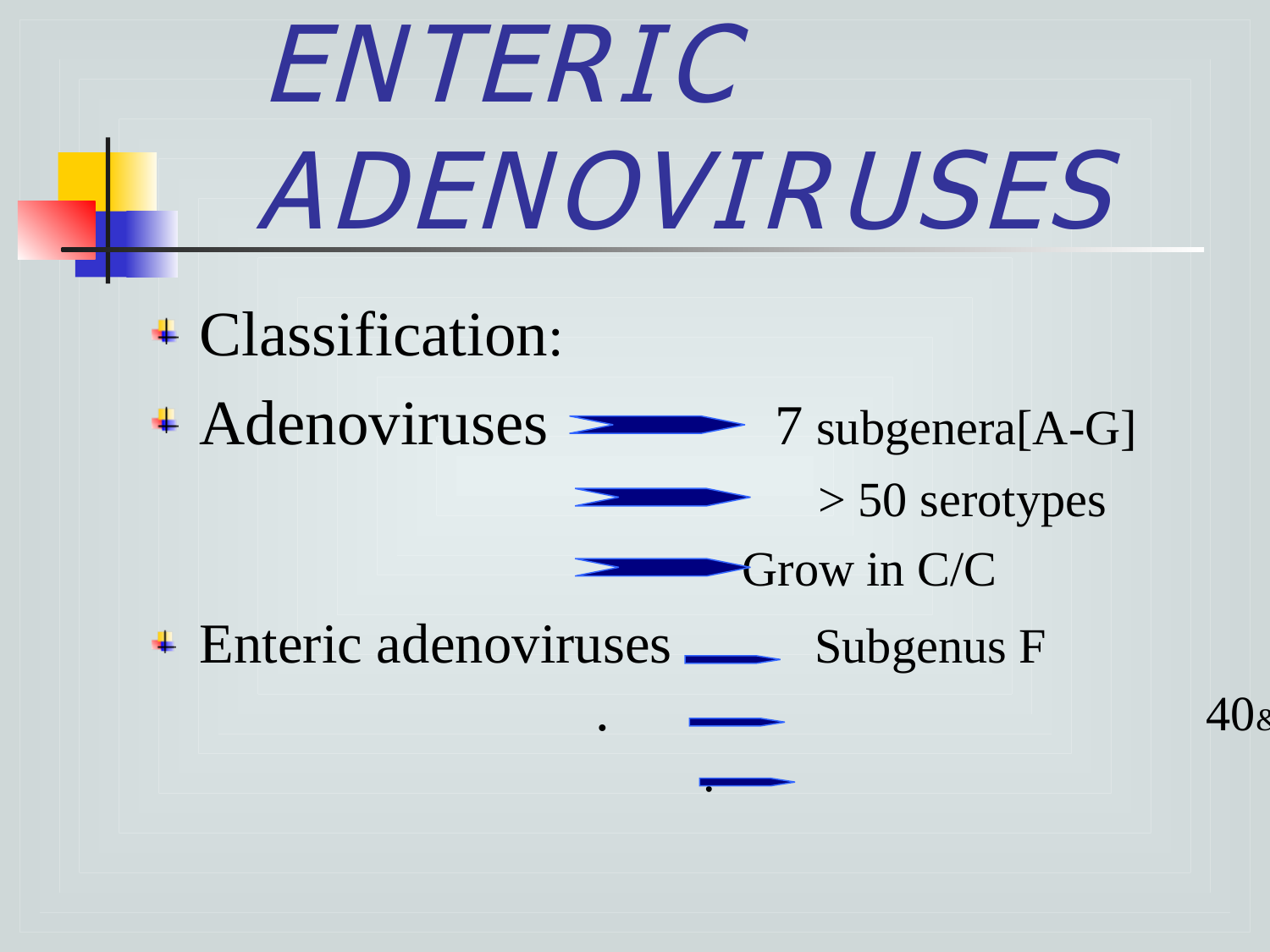

# ENTERIC             ADENOVIRUSES
Classification:
Adenoviruses                7 subgenera[A-G]
         			             > 50 serotypes
                     	                   Grow in C/C
Enteric adenoviruses          Subgenus F		                                                    .                                          40&41serotypes 			          .                                                 Fastidious